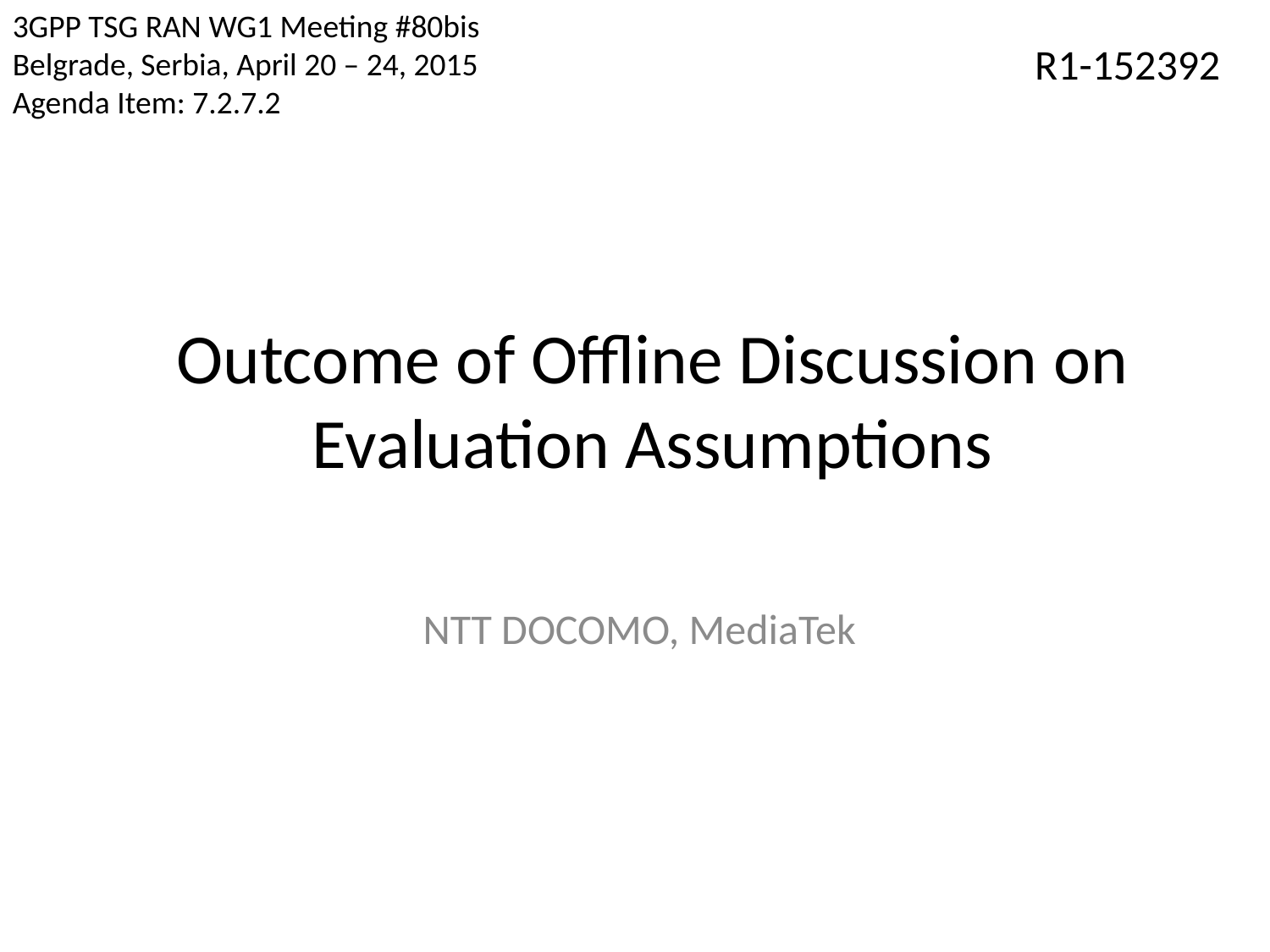

3GPP TSG RAN WG1 Meeting #80bis
Belgrade, Serbia, April 20 – 24, 2015
Agenda Item: 7.2.7.2
R1-152392
# Outcome of Offline Discussion on Evaluation Assumptions
NTT DOCOMO, MediaTek